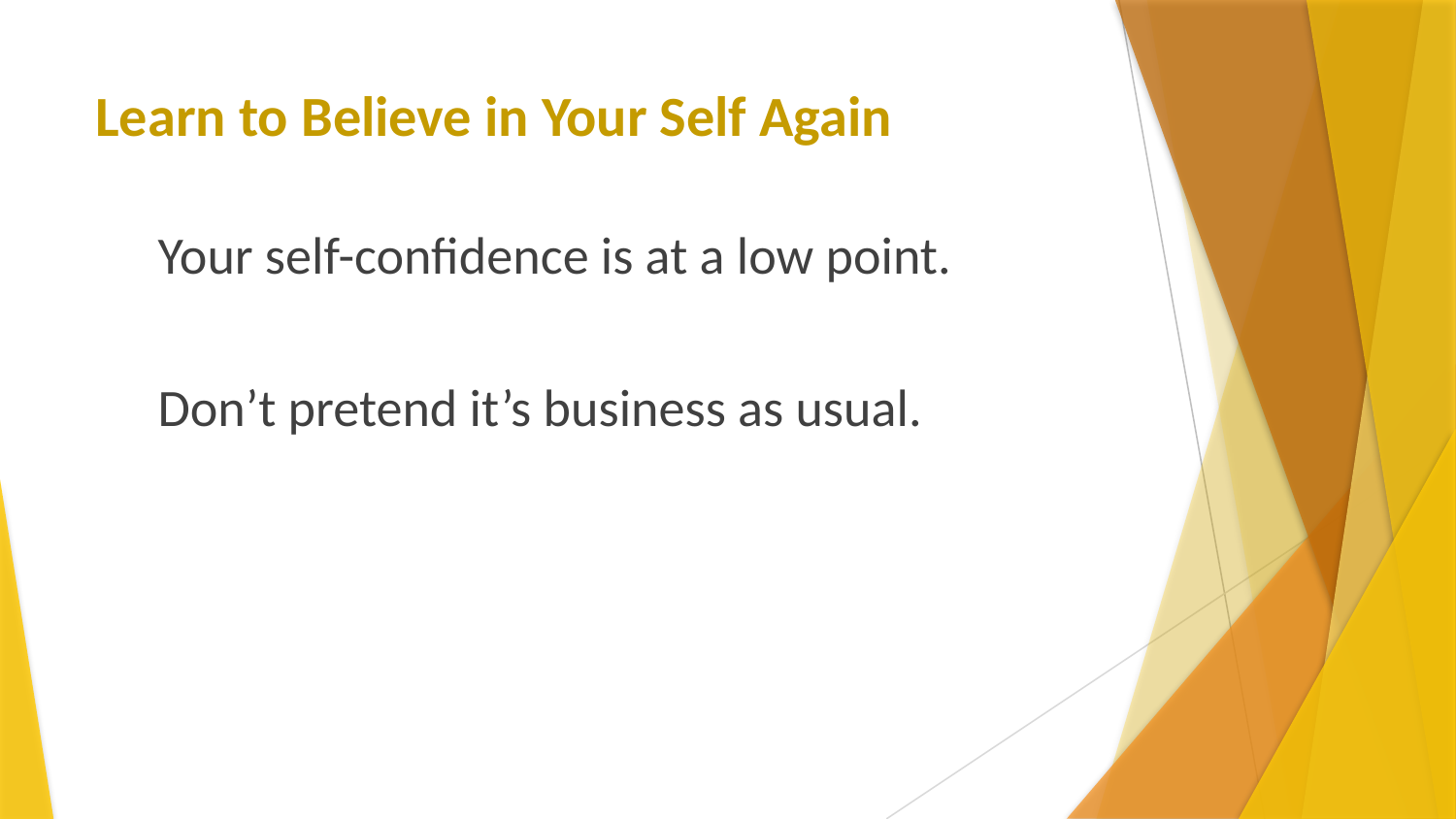

# Learn to Believe in Your Self Again
Your self-confidence is at a low point.

Don’t pretend it’s business as usual.